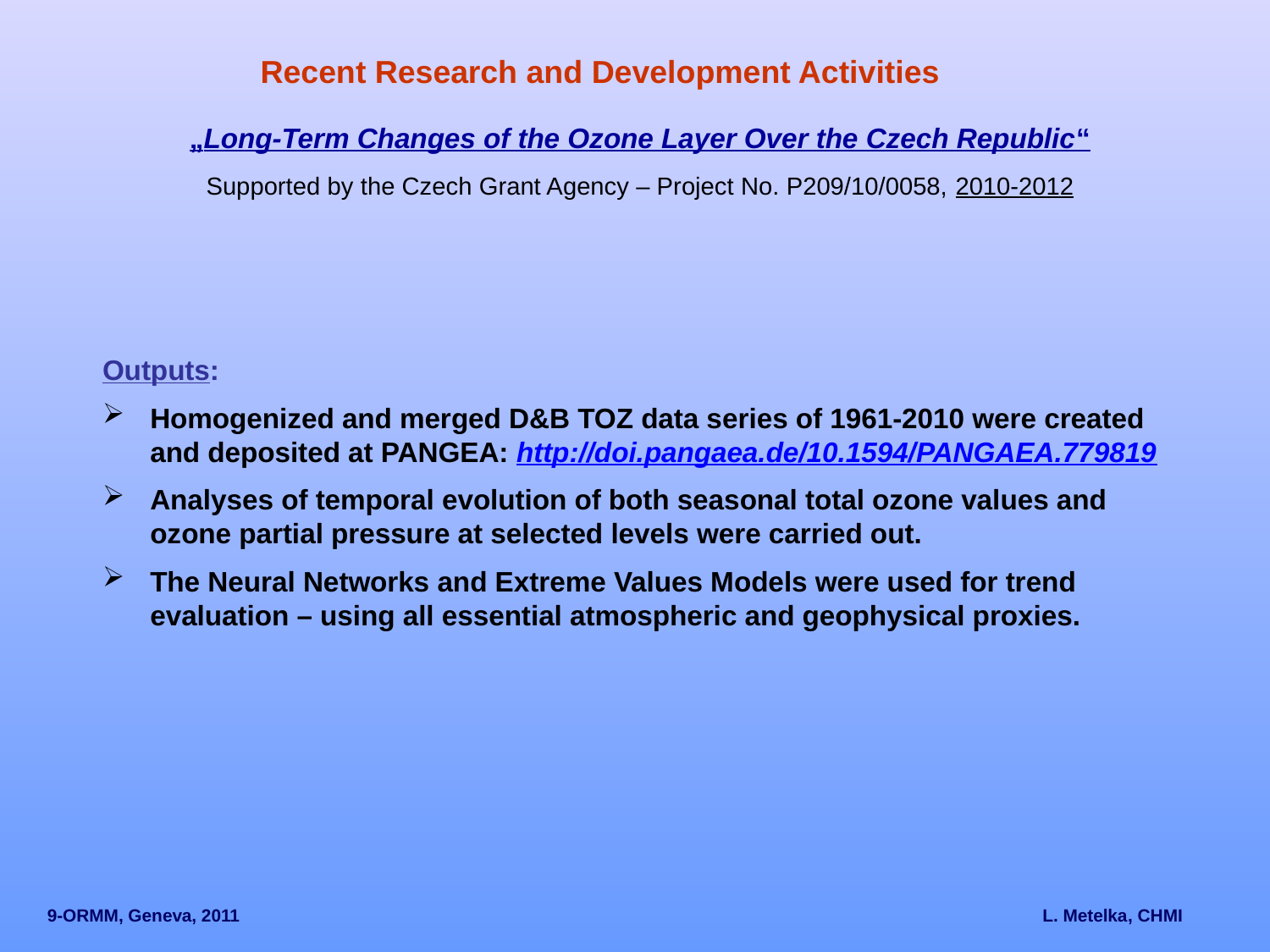

Recent Research and Development Activities

„Long-Term Changes of the Ozone Layer Over the Czech Republic“

Supported by the Czech Grant Agency – Project No. P209/10/0058, 2010-2012
Outputs:
Homogenized and merged D&B TOZ data series of 1961-2010 were created and deposited at PANGEA: http://doi.pangaea.de/10.1594/PANGAEA.779819
Analyses of temporal evolution of both seasonal total ozone values and ozone partial pressure at selected levels were carried out.
The Neural Networks and Extreme Values Models were used for trend evaluation – using all essential atmospheric and geophysical proxies.

9-ORMM, Geneva, 2011	                                                                                               	                                                L. Metelka, CHMI